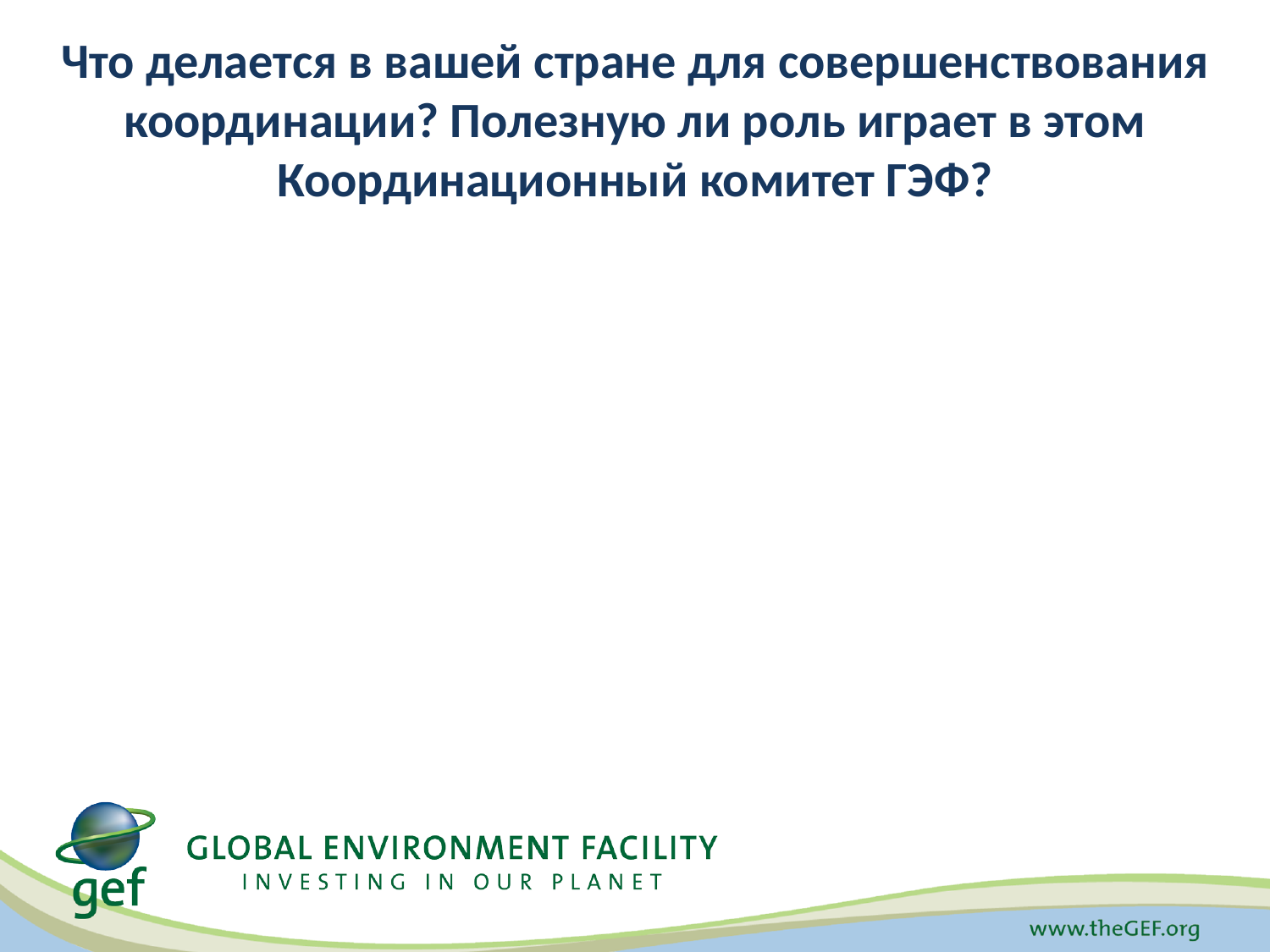

# Что делается в вашей стране для совершенствования координации? Полезную ли роль играет в этом Координационный комитет ГЭФ?